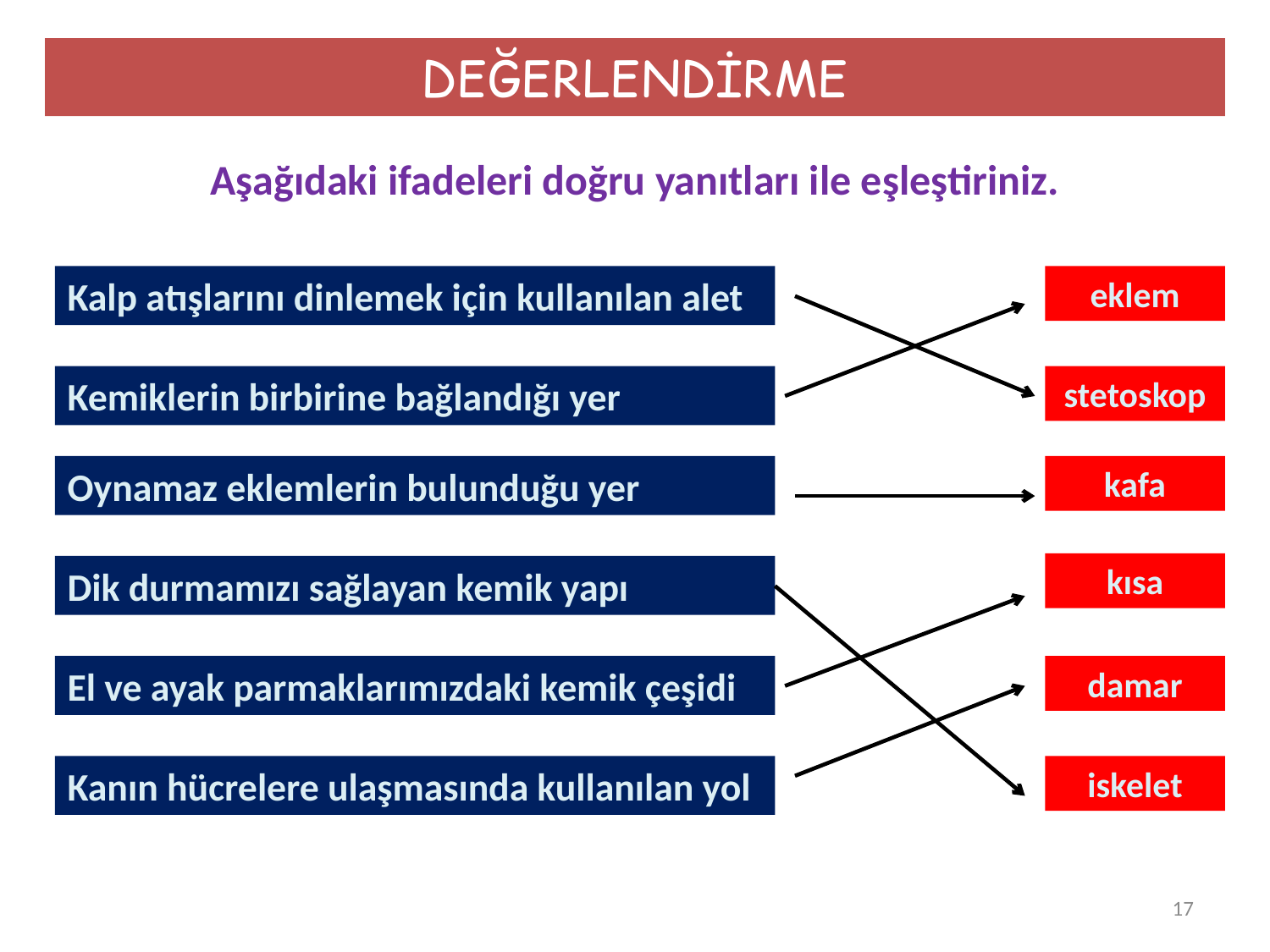

DEĞERLENDİRME
Aşağıdaki ifadeleri doğru yanıtları ile eşleştiriniz.
Kalp atışlarını dinlemek için kullanılan alet
eklem
Kemiklerin birbirine bağlandığı yer
stetoskop
Oynamaz eklemlerin bulunduğu yer
kafa
kısa
Dik durmamızı sağlayan kemik yapı
El ve ayak parmaklarımızdaki kemik çeşidi
damar
Kanın hücrelere ulaşmasında kullanılan yol
iskelet
17